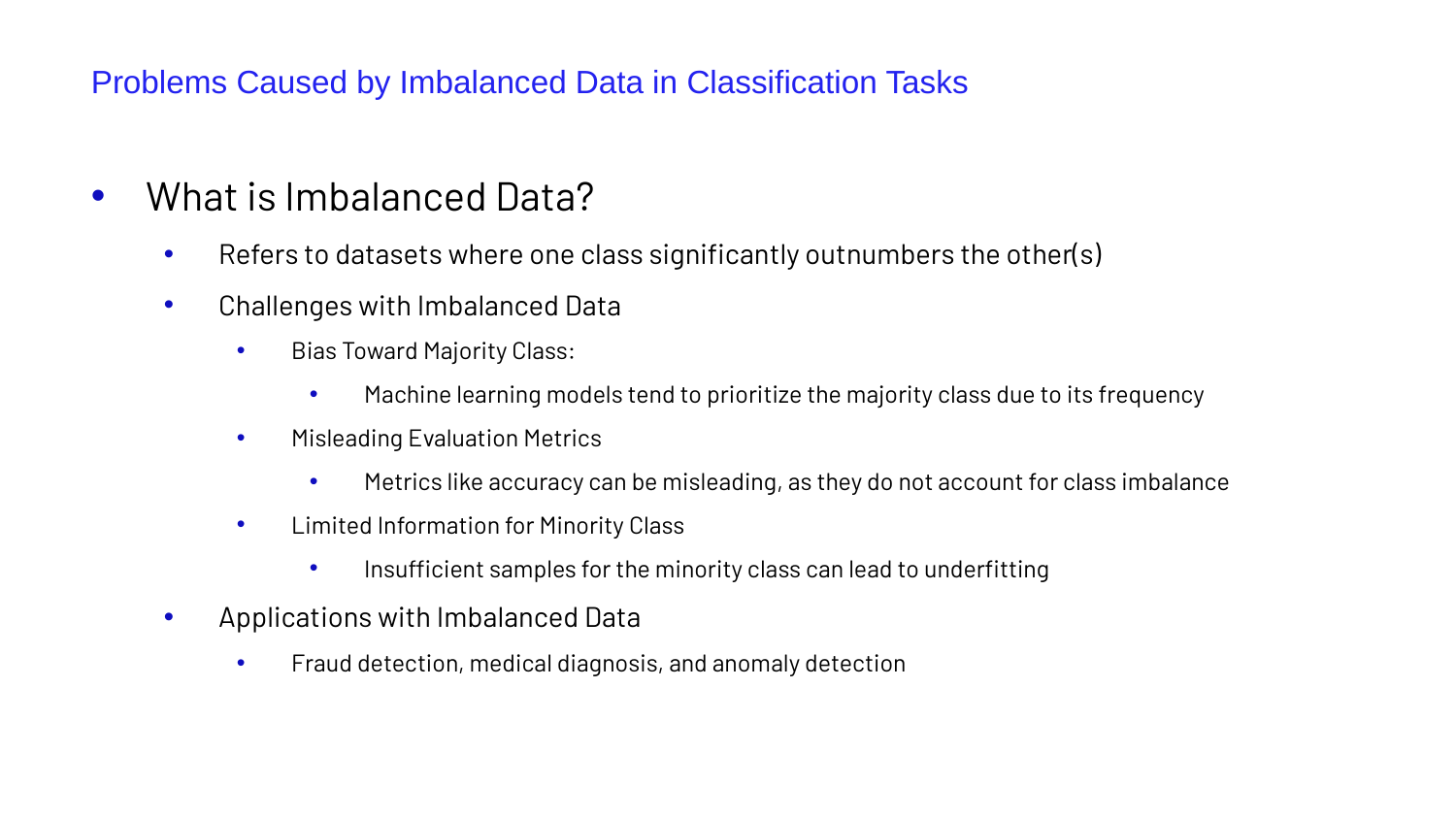

Problems Caused by Imbalanced Data in Classification Tasks
What is Imbalanced Data?
Refers to datasets where one class significantly outnumbers the other(s)
Challenges with Imbalanced Data
Bias Toward Majority Class:
Machine learning models tend to prioritize the majority class due to its frequency
Misleading Evaluation Metrics
Metrics like accuracy can be misleading, as they do not account for class imbalance
Limited Information for Minority Class
Insufficient samples for the minority class can lead to underfitting
Applications with Imbalanced Data
Fraud detection, medical diagnosis, and anomaly detection